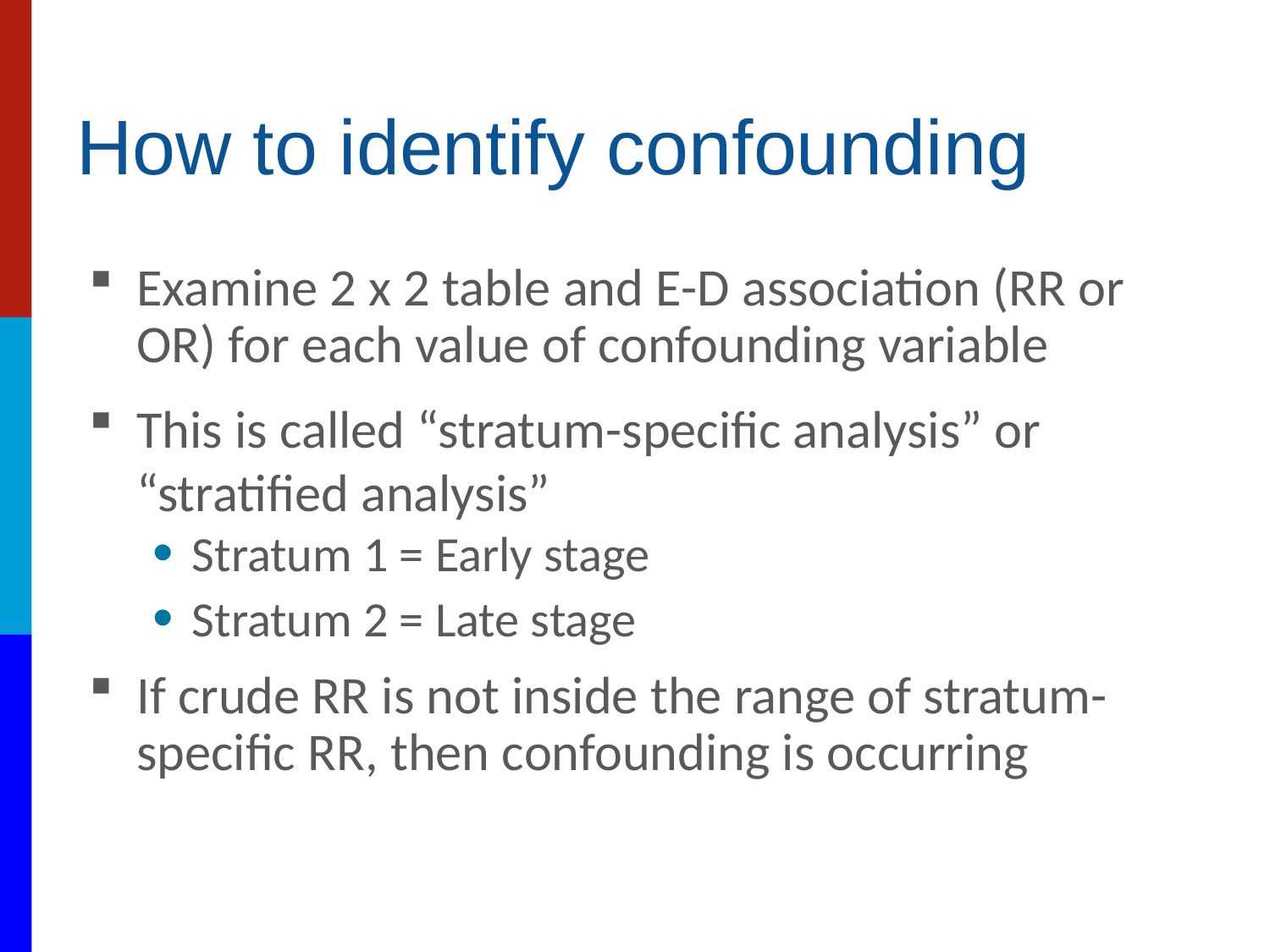

# How to identify confounding
Examine 2 x 2 table and E-D association (RR or OR) for each value of confounding variable
This is called “stratum-specific analysis” or “stratified analysis”
Stratum 1 = Early stage
Stratum 2 = Late stage
If crude RR is not inside the range of stratum-specific RR, then confounding is occurring